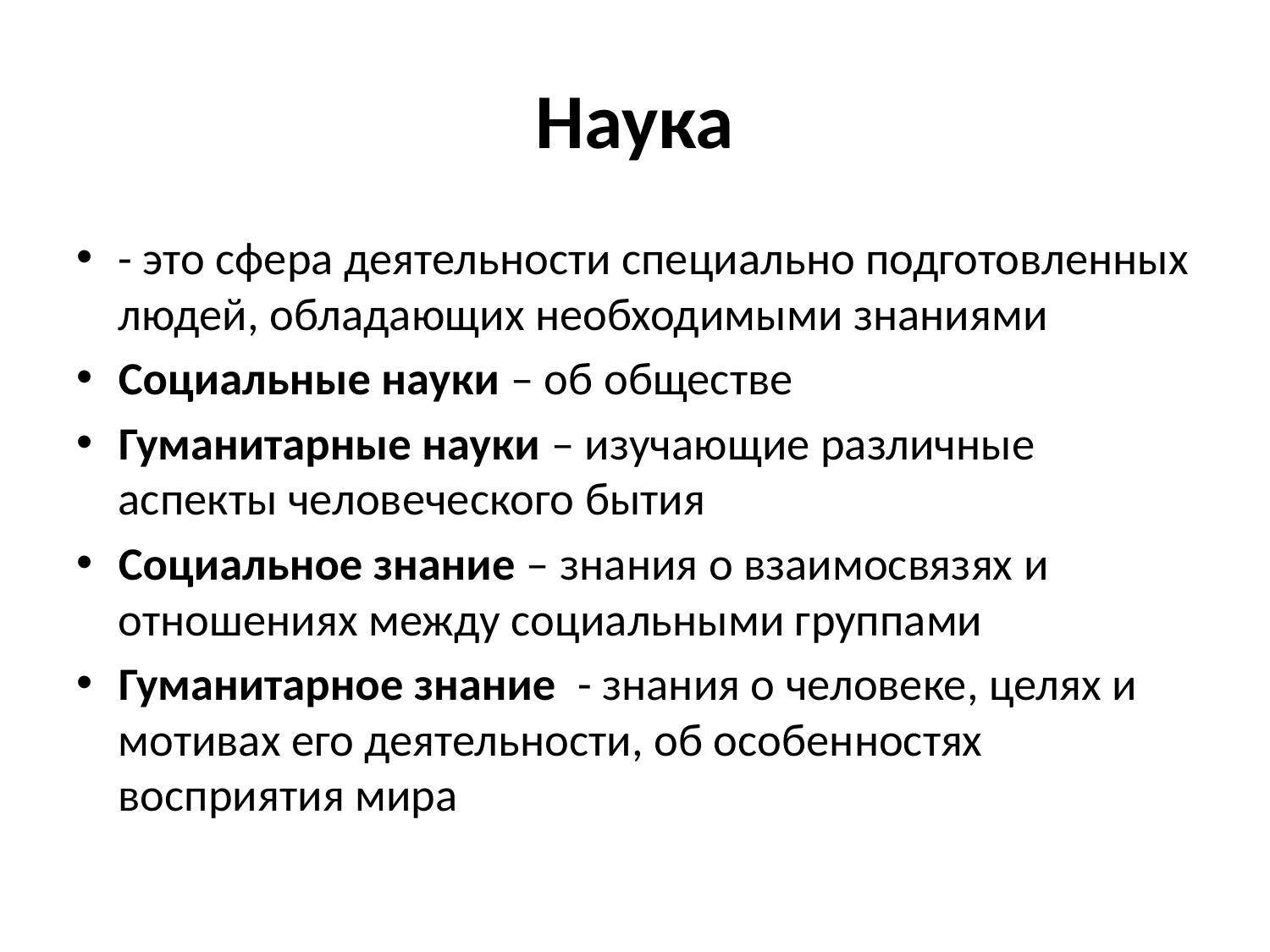

# Наука
- это сфера деятельности специально подготовленных людей, обладающих необходимыми знаниями
Социальные науки – об обществе
Гуманитарные науки – изучающие различные аспекты человеческого бытия
Социальное знание – знания о взаимосвязях и отношениях между социальными группами
Гуманитарное знание  - знания о человеке, целях и мотивах его деятельности, об особенностях восприятия мира